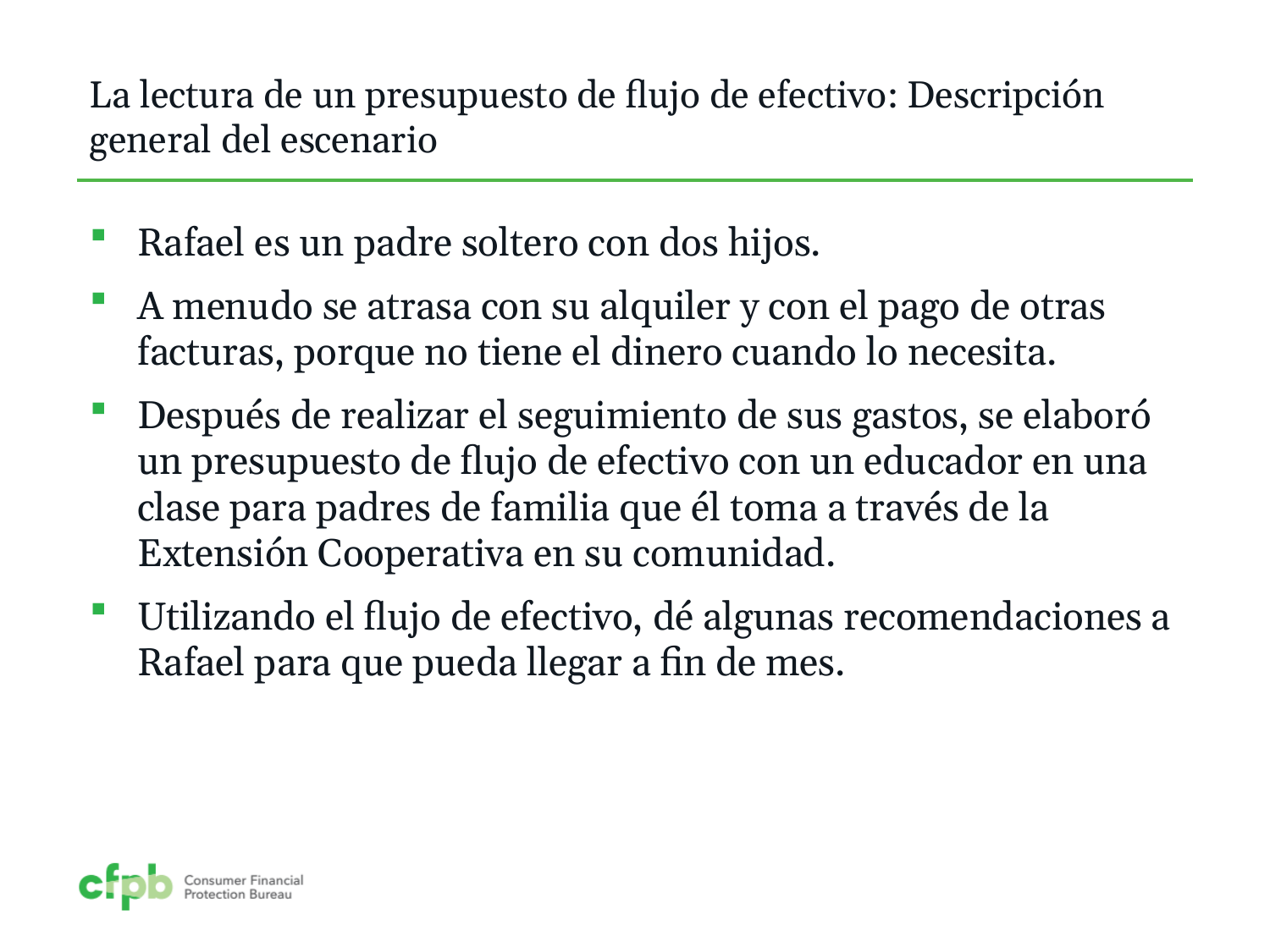

# La lectura de un presupuesto de flujo de efectivo: Descripción general del escenario
Rafael es un padre soltero con dos hijos.
A menudo se atrasa con su alquiler y con el pago de otras facturas, porque no tiene el dinero cuando lo necesita.
Después de realizar el seguimiento de sus gastos, se elaboró un presupuesto de flujo de efectivo con un educador en una clase para padres de familia que él toma a través de la Extensión Cooperativa en su comunidad.
Utilizando el flujo de efectivo, dé algunas recomendaciones a Rafael para que pueda llegar a fin de mes.